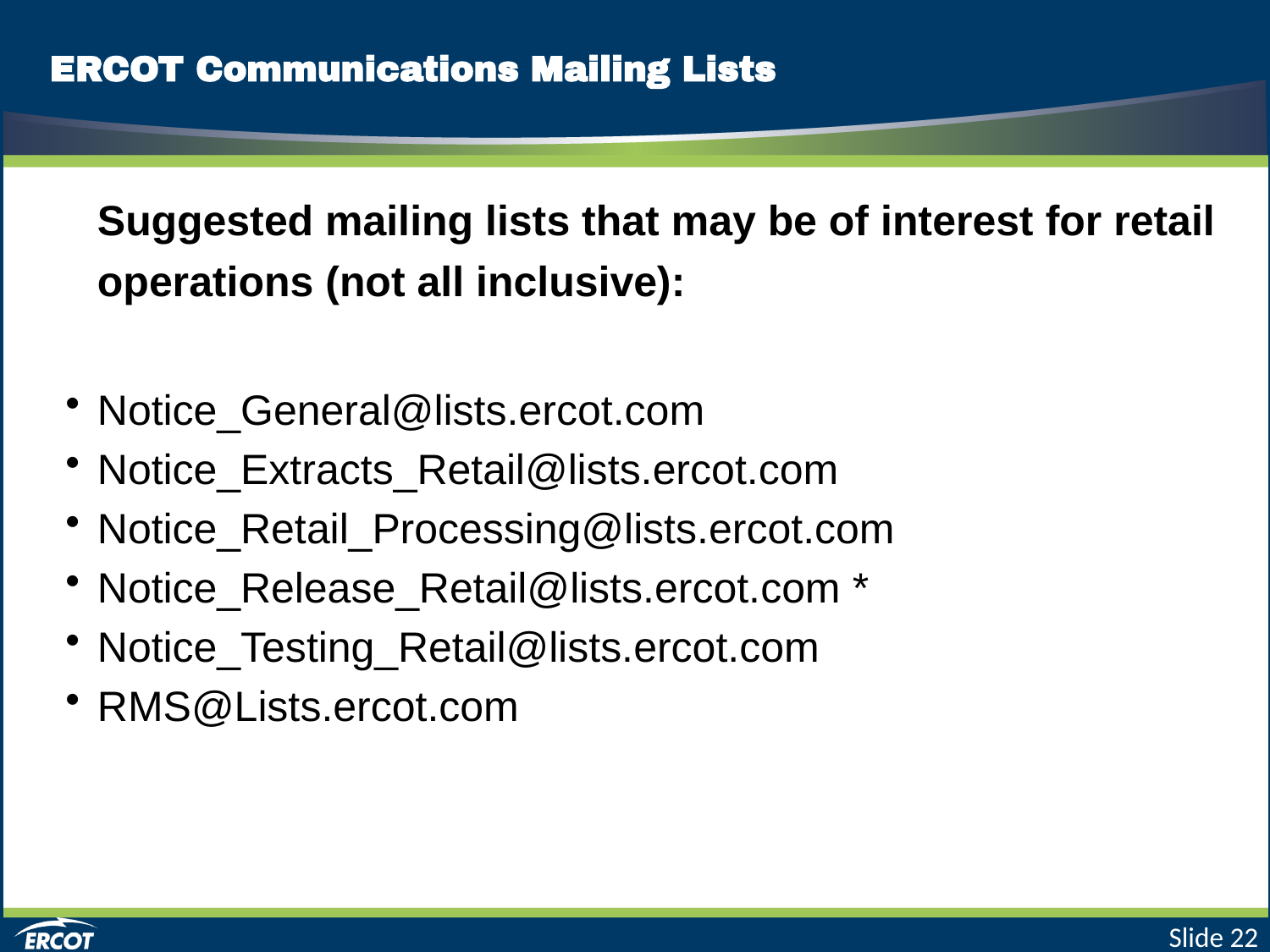

# ERCOT Communications Mailing Lists
Suggested mailing lists that may be of interest for retail operations (not all inclusive):

Notice_General@lists.ercot.com
Notice_Extracts_Retail@lists.ercot.com
Notice_Retail_Processing@lists.ercot.com
Notice_Release_Retail@lists.ercot.com *
Notice_Testing_Retail@lists.ercot.com
RMS@Lists.ercot.com